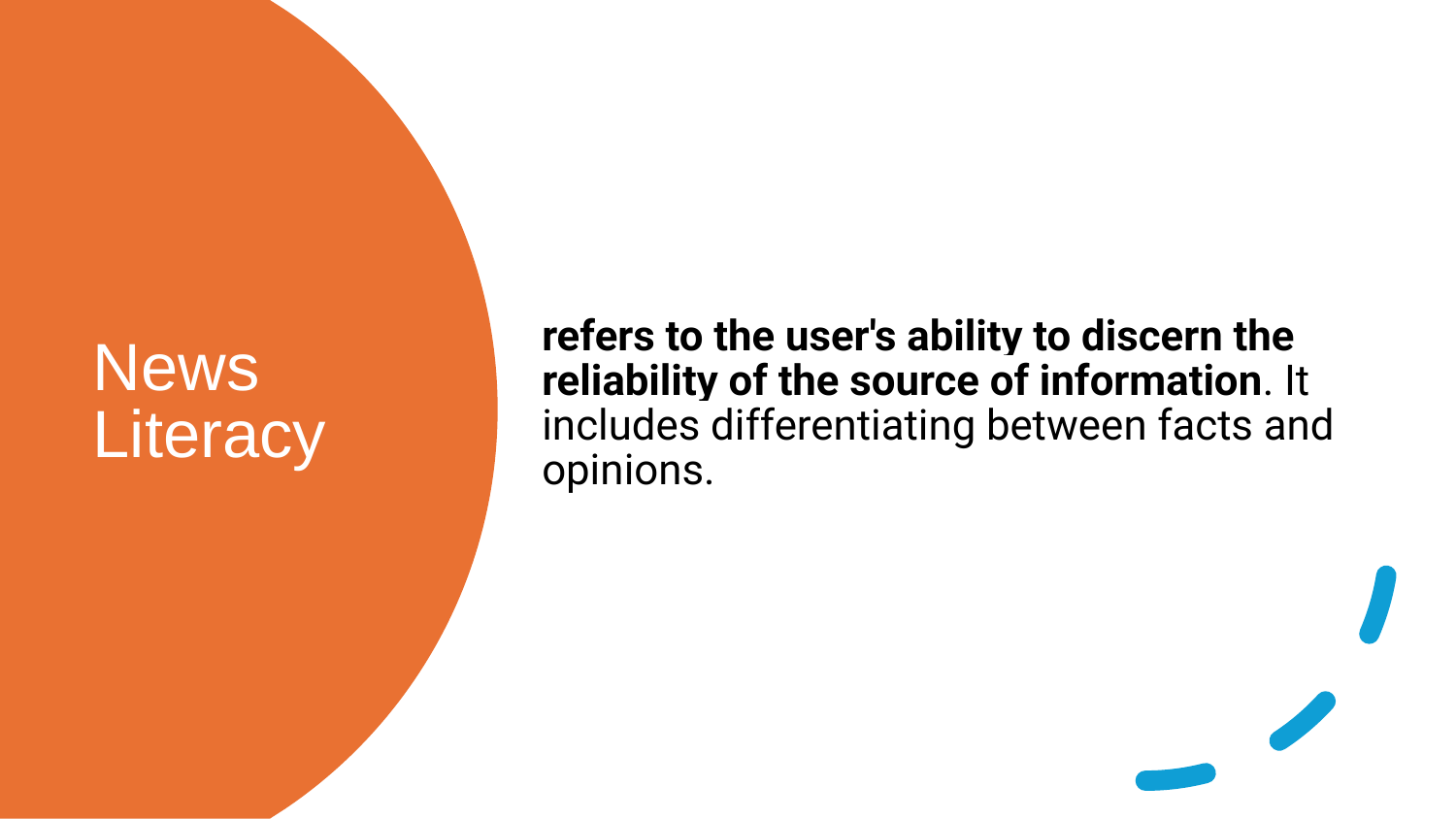

refers to the user's ability to discern the reliability of the source of information. It includes differentiating between facts and opinions.
# News Literacy